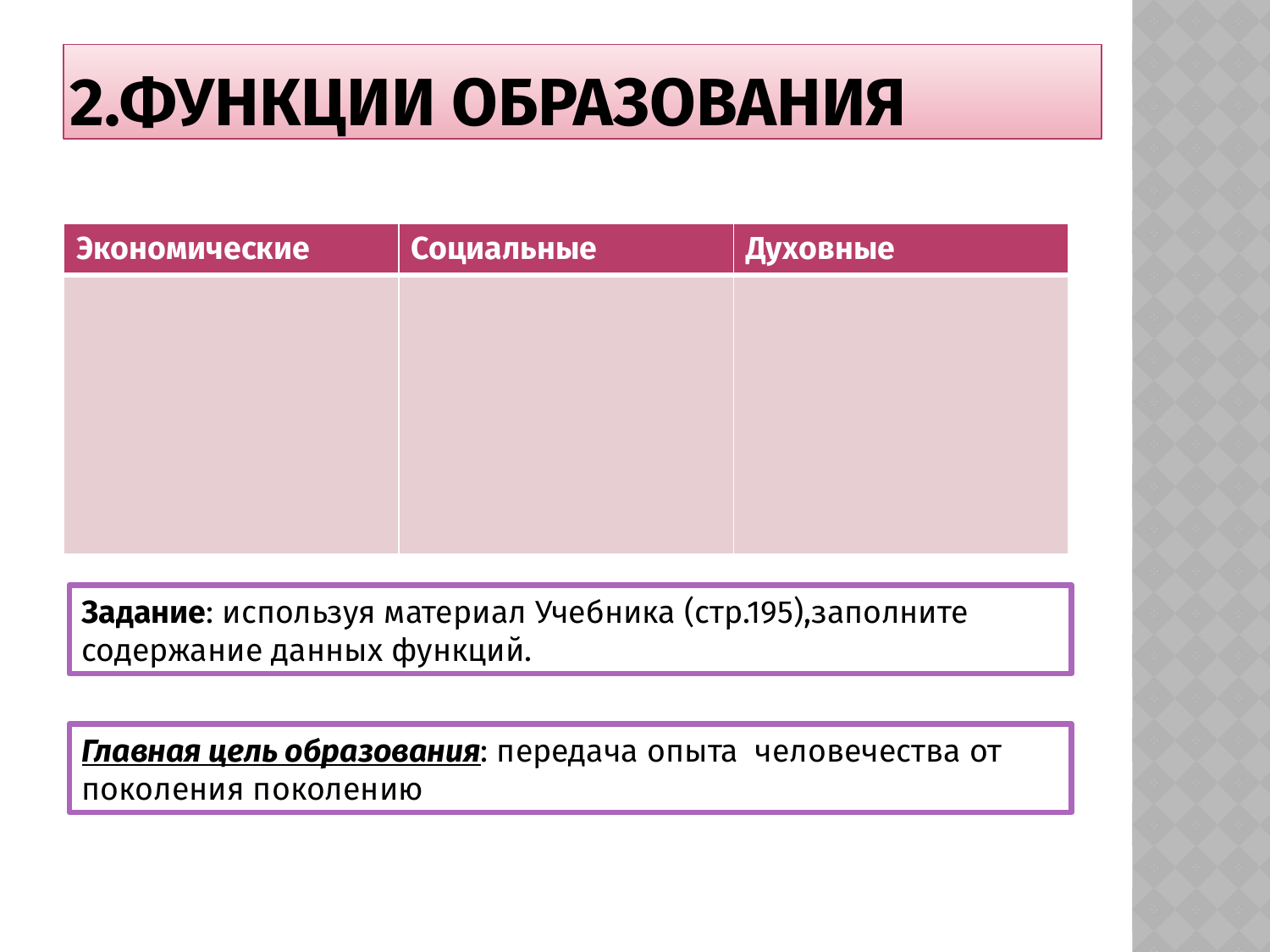

# 2.Функции образования
| Экономические | Социальные | Духовные |
| --- | --- | --- |
|  |  |  |
Задание: используя материал Учебника (стр.195),заполните содержание данных функций.
Главная цель образования: передача опыта  человечества от поколения поколению